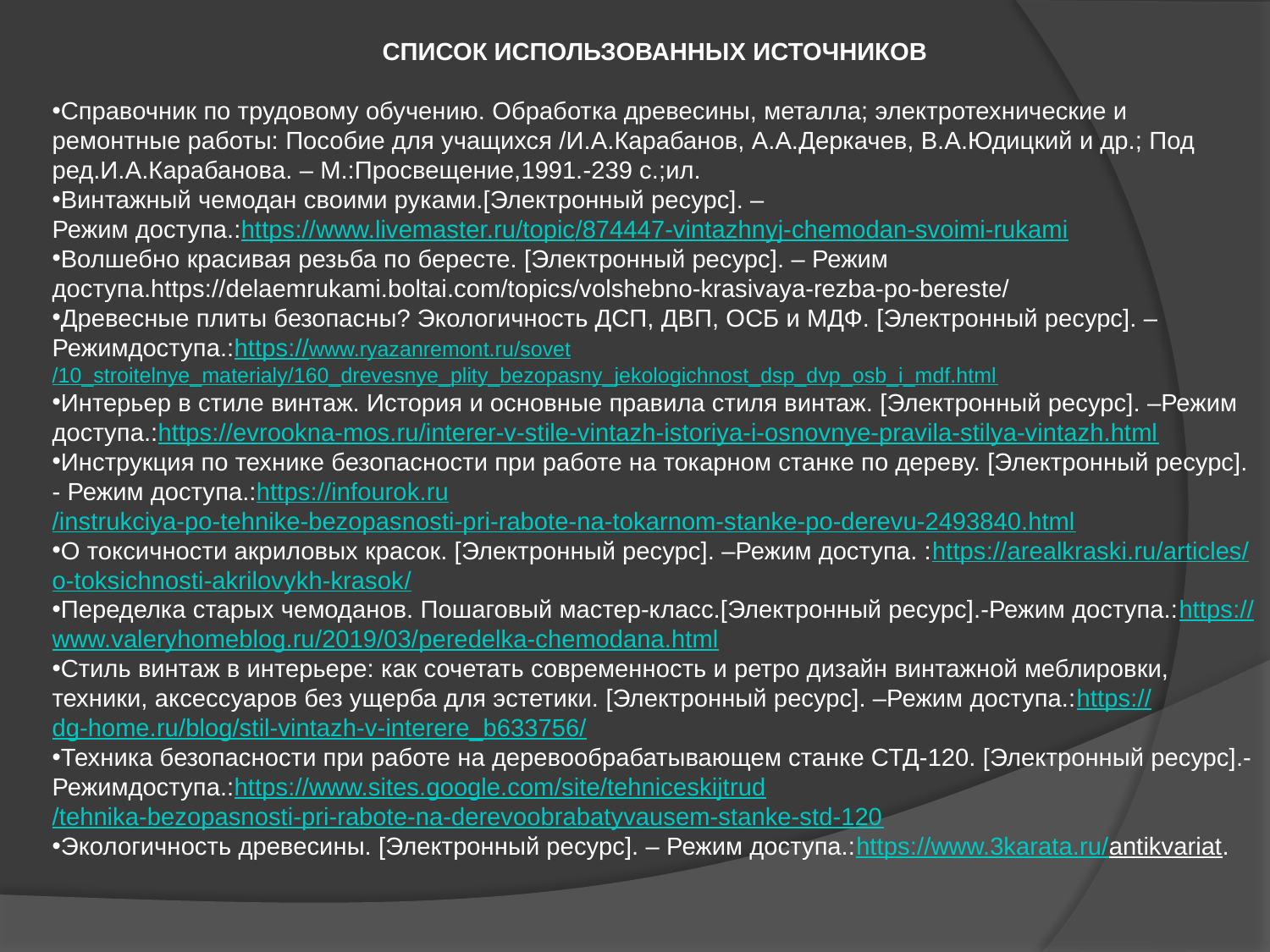

СПИСОК ИСПОЛЬЗОВАННЫХ ИСТОЧНИКОВ

Справочник по трудовому обучению. Обработка древесины, металла; электротехнические и ремонтные работы: Пособие для учащихся /И.А.Карабанов, А.А.Деркачев, В.А.Юдицкий и др.; Под ред.И.А.Карабанова. – М.:Просвещение,1991.-239 с.;ил.
Винтажный чемодан своими руками.[Электронный ресурс]. –
Режим доступа.:https://www.livemaster.ru/topic/874447-vintazhnyj-chemodan-svoimi-rukami
Волшебно красивая резьба по бересте. [Электронный ресурс]. – Режим доступа.https://delaemrukami.boltai.com/topics/volshebno-krasivaya-rezba-po-bereste/
Древесные плиты безопасны? Экологичность ДСП, ДВП, ОСБ и МДФ. [Электронный ресурс]. –Режимдоступа.:https://www.ryazanremont.ru/sovet/10_stroitelnye_materialy/160_drevesnye_plity_bezopasny_jekologichnost_dsp_dvp_osb_i_mdf.html
Интерьер в стиле винтаж. История и основные правила стиля винтаж. [Электронный ресурс]. –Режим доступа.:https://evrookna-mos.ru/interer-v-stile-vintazh-istoriya-i-osnovnye-pravila-stilya-vintazh.html
Инструкция по технике безопасности при работе на токарном станке по дереву. [Электронный ресурс]. - Режим доступа.:https://infourok.ru/instrukciya-po-tehnike-bezopasnosti-pri-rabote-na-tokarnom-stanke-po-derevu-2493840.html
О токсичности акриловых красок. [Электронный ресурс]. –Режим доступа. :https://arealkraski.ru/articles/o-toksichnosti-akrilovykh-krasok/
Переделка старых чемоданов. Пошаговый мастер-класс.[Электронный ресурс].-Режим доступа.:https://www.valeryhomeblog.ru/2019/03/peredelka-chemodana.html
Стиль винтаж в интерьере: как сочетать современность и ретро дизайн винтажной меблировки, техники, аксессуаров без ущерба для эстетики. [Электронный ресурс]. –Режим доступа.:https://dg-home.ru/blog/stil-vintazh-v-interere_b633756/
Техника безопасности при работе на деревообрабатывающем станке СТД-120. [Электронный ресурс].- Режимдоступа.:https://www.sites.google.com/site/tehniceskijtrud/tehnika-bezopasnosti-pri-rabote-na-derevoobrabatyvausem-stanke-std-120
Экологичность древесины. [Электронный ресурс]. – Режим доступа.:https://www.3karata.ru/antikvariat.